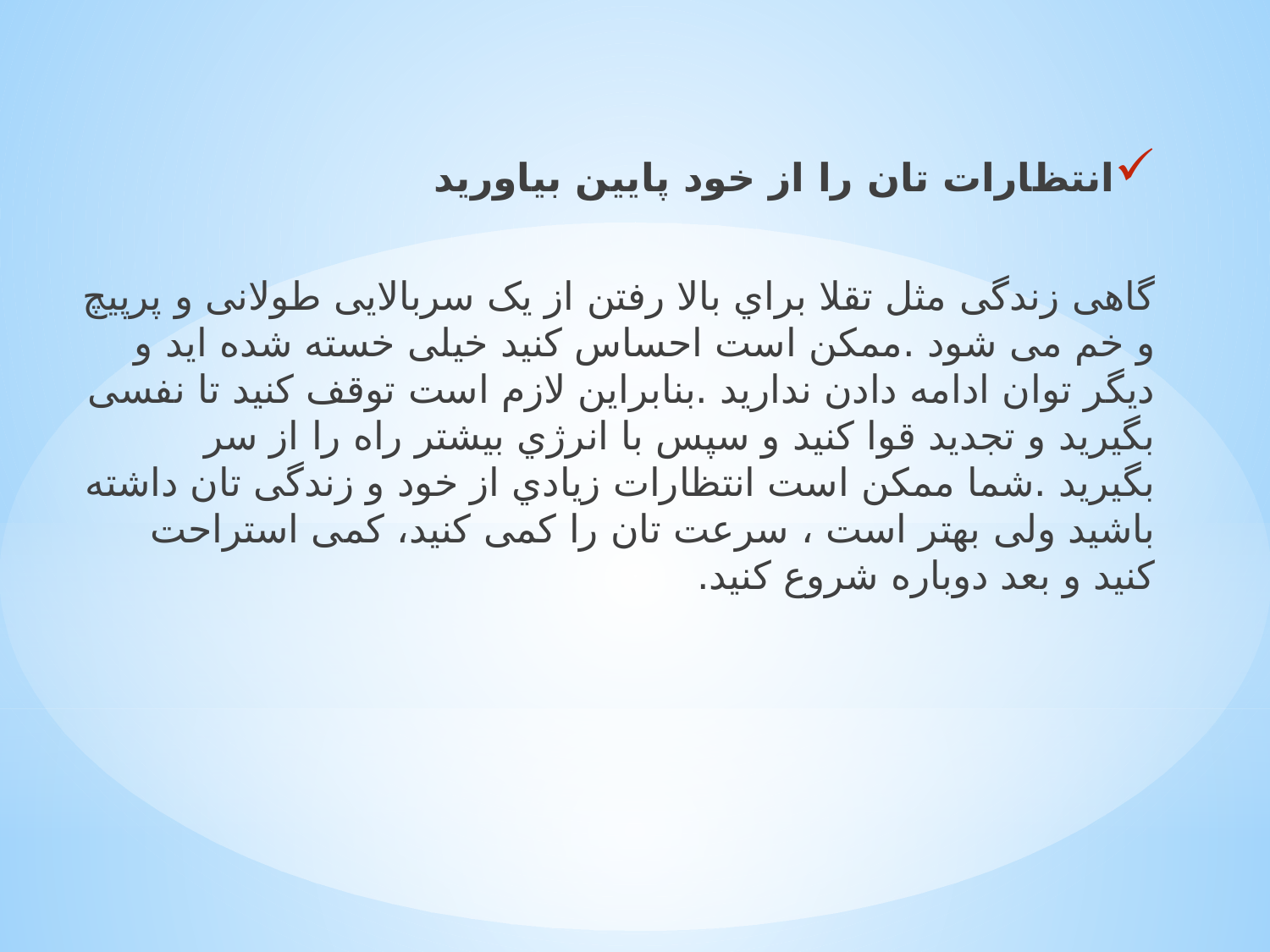

اﻧﺘﻈﺎرات ﺗﺎن را از ﺧﻮد ﭘﺎﯾﯿﻦ ﺑﯿﺎورﯾﺪ

ﮔﺎﻫﯽ زﻧﺪﮔﯽ ﻣﺜﻞ ﺗﻘﻼ ﺑﺮاي ﺑﺎﻻ رﻓﺘﻦ از ﯾﮏ ﺳﺮﺑﺎﻻﯾﯽ ﻃﻮﻻﻧﯽ و ﭘﺮﭘﯿﭻ و ﺧﻢ ﻣﯽ ﺷﻮد .ﻣﻤﮑﻦ اﺳﺖ اﺣﺴﺎس ﮐﻨﯿﺪ ﺧﯿﻠﯽ ﺧﺴﺘﻪ ﺷﺪه اﯾﺪ و دﯾﮕﺮ ﺗﻮان اداﻣﻪ دادن ﻧﺪارﯾﺪ .ﺑﻨﺎﺑﺮاﯾﻦ ﻻزم اﺳﺖ ﺗﻮﻗﻒ ﮐﻨﯿﺪ ﺗﺎ ﻧﻔﺴﯽ ﺑﮕﯿﺮﯾﺪ و ﺗﺠﺪﯾﺪ ﻗﻮا ﮐﻨﯿﺪ و ﺳﭙﺲ ﺑﺎ اﻧﺮژي ﺑﯿﺸﺘﺮ راه را از ﺳﺮ ﺑﮕﯿﺮﯾﺪ .ﺷﻤﺎ ﻣﻤﮑﻦ اﺳﺖ اﻧﺘﻈﺎرات زﯾﺎدي از ﺧﻮد و زﻧﺪﮔﯽ ﺗﺎن داﺷﺘﻪ ﺑﺎﺷﯿﺪ وﻟﯽ ﺑﻬﺘﺮ اﺳﺖ ، ﺳﺮﻋﺖ ﺗﺎن را ﮐﻤﯽ ﮐﻨﯿﺪ، ﮐﻤﯽ اﺳﺘﺮاﺣﺖ ﮐﻨﯿﺪ و ﺑﻌﺪ دوﺑﺎره ﺷﺮوع ﮐﻨﯿﺪ.